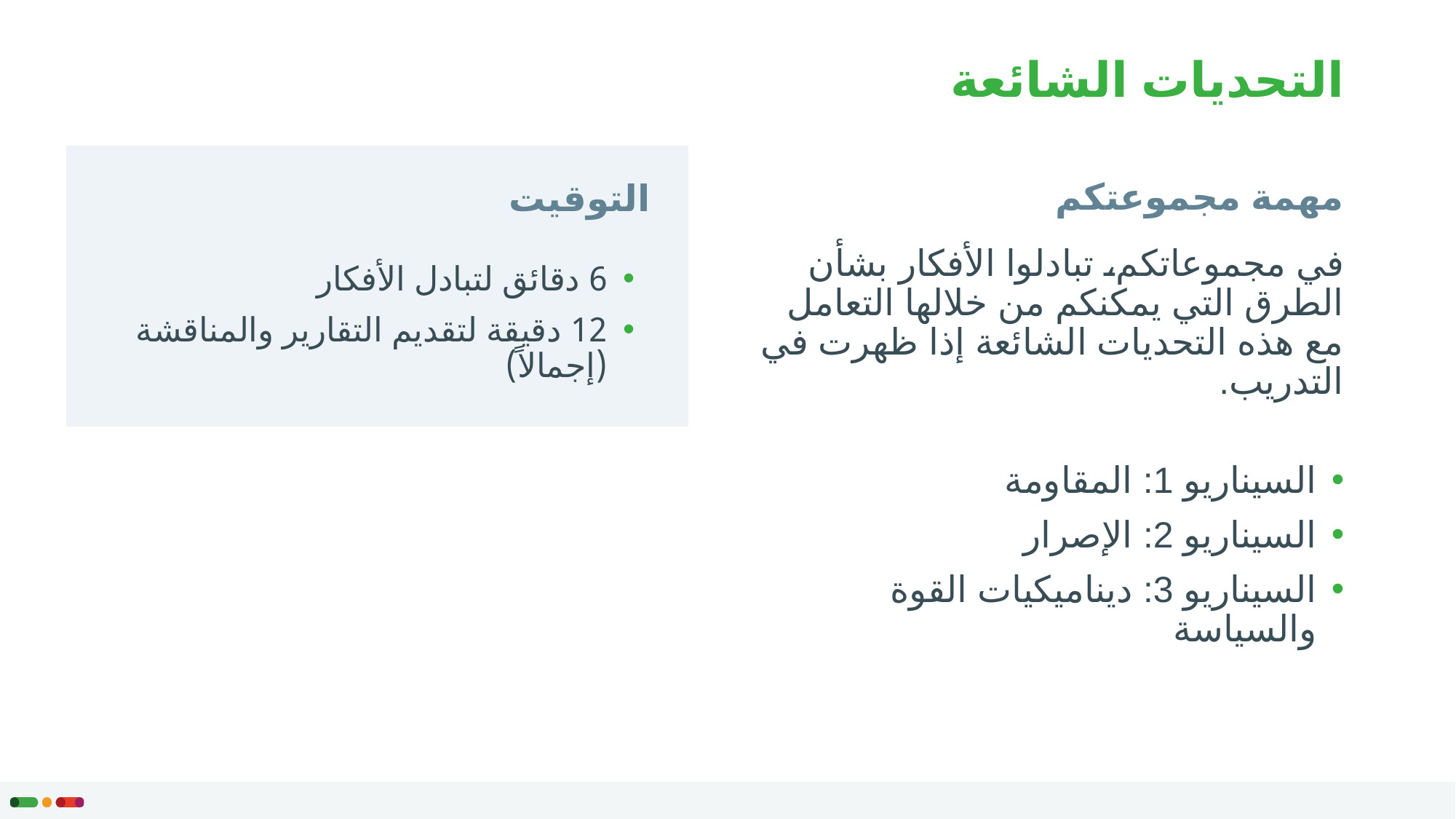

# التحديات الشائعة
مهمة مجموعتكم

التوقيت
في مجموعاتكم، تبادلوا الأفكار بشأن الطرق التي يمكنكم من خلالها التعامل مع هذه التحديات الشائعة إذا ظهرت في التدريب.

السيناريو 1: المقاومة
السيناريو 2: الإصرار
السيناريو 3: ديناميكيات القوة والسياسة

6 دقائق لتبادل الأفكار
12 دقيقة لتقديم التقارير والمناقشة (إجمالاً)